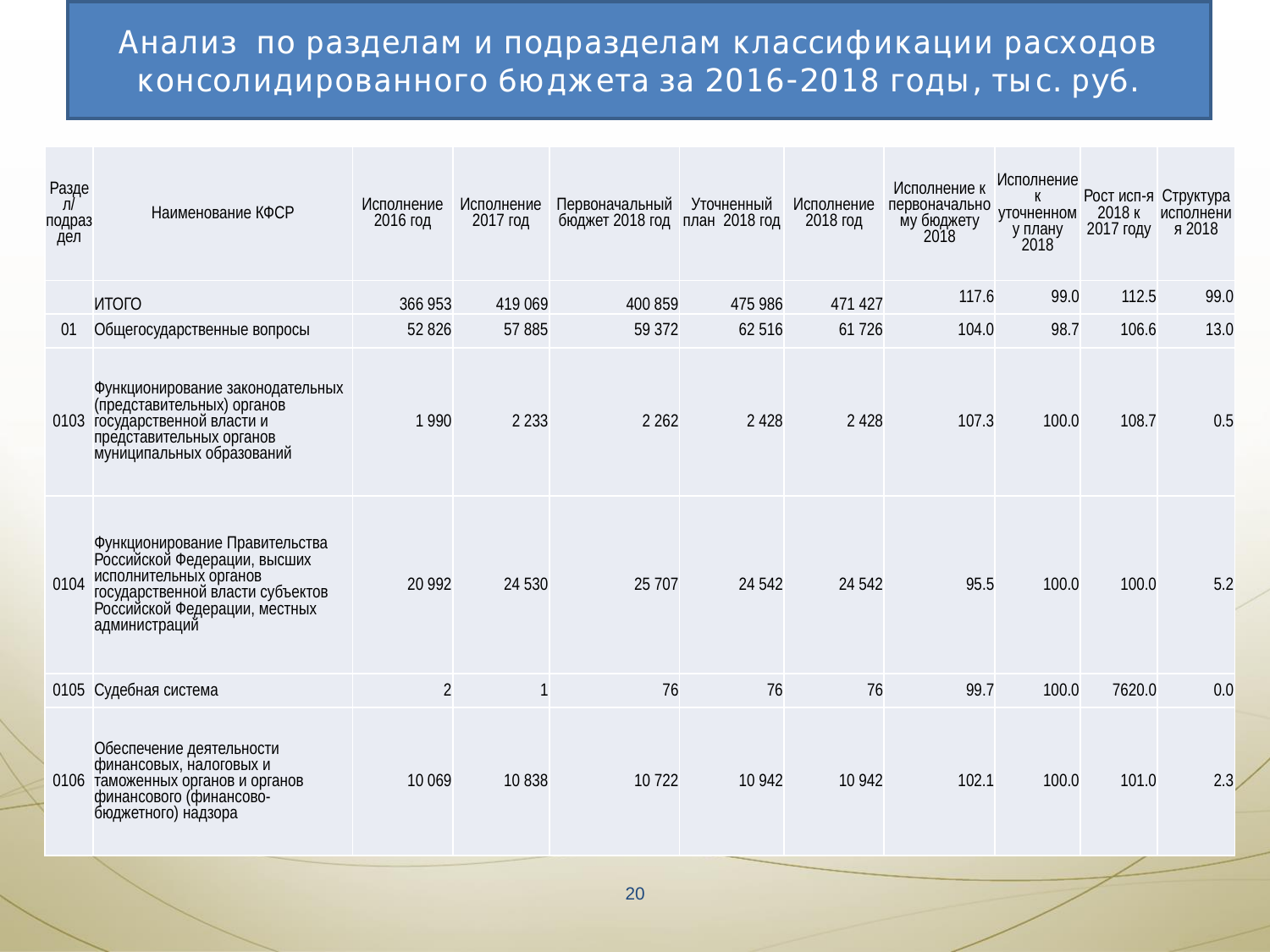

Анализ  по разделам и подразделам классификации расходов консолидированного бюджета за 2016-2018 годы, тыс. руб.
| Раздел/подраздел | Наименование КФСР | Исполнение 2016 год | Исполнение 2017 год | Первоначальный бюджет 2018 год | Уточненный план 2018 год | Исполнение 2018 год | Исполнение к первоначальному бюджету 2018 | Исполнение к уточненному плану 2018 | Рост исп-я 2018 к 2017 году | Структура исполнения 2018 |
| --- | --- | --- | --- | --- | --- | --- | --- | --- | --- | --- |
|  | ИТОГО | 366 953 | 419 069 | 400 859 | 475 986 | 471 427 | 117.6 | 99.0 | 112.5 | 99.0 |
| 01 | Общегосударственные вопросы | 52 826 | 57 885 | 59 372 | 62 516 | 61 726 | 104.0 | 98.7 | 106.6 | 13.0 |
| 0103 | Функционирование законодательных (представительных) органов государственной власти и представительных органов муниципальных образований | 1 990 | 2 233 | 2 262 | 2 428 | 2 428 | 107.3 | 100.0 | 108.7 | 0.5 |
| 0104 | Функционирование Правительства Российской Федерации, высших исполнительных органов государственной власти субъектов Российской Федерации, местных администраций | 20 992 | 24 530 | 25 707 | 24 542 | 24 542 | 95.5 | 100.0 | 100.0 | 5.2 |
| 0105 | Судебная система | 2 | 1 | 76 | 76 | 76 | 99.7 | 100.0 | 7620.0 | 0.0 |
| 0106 | Обеспечение деятельности финансовых, налоговых и таможенных органов и органов финансового (финансово-бюджетного) надзора | 10 069 | 10 838 | 10 722 | 10 942 | 10 942 | 102.1 | 100.0 | 101.0 | 2.3 |
20